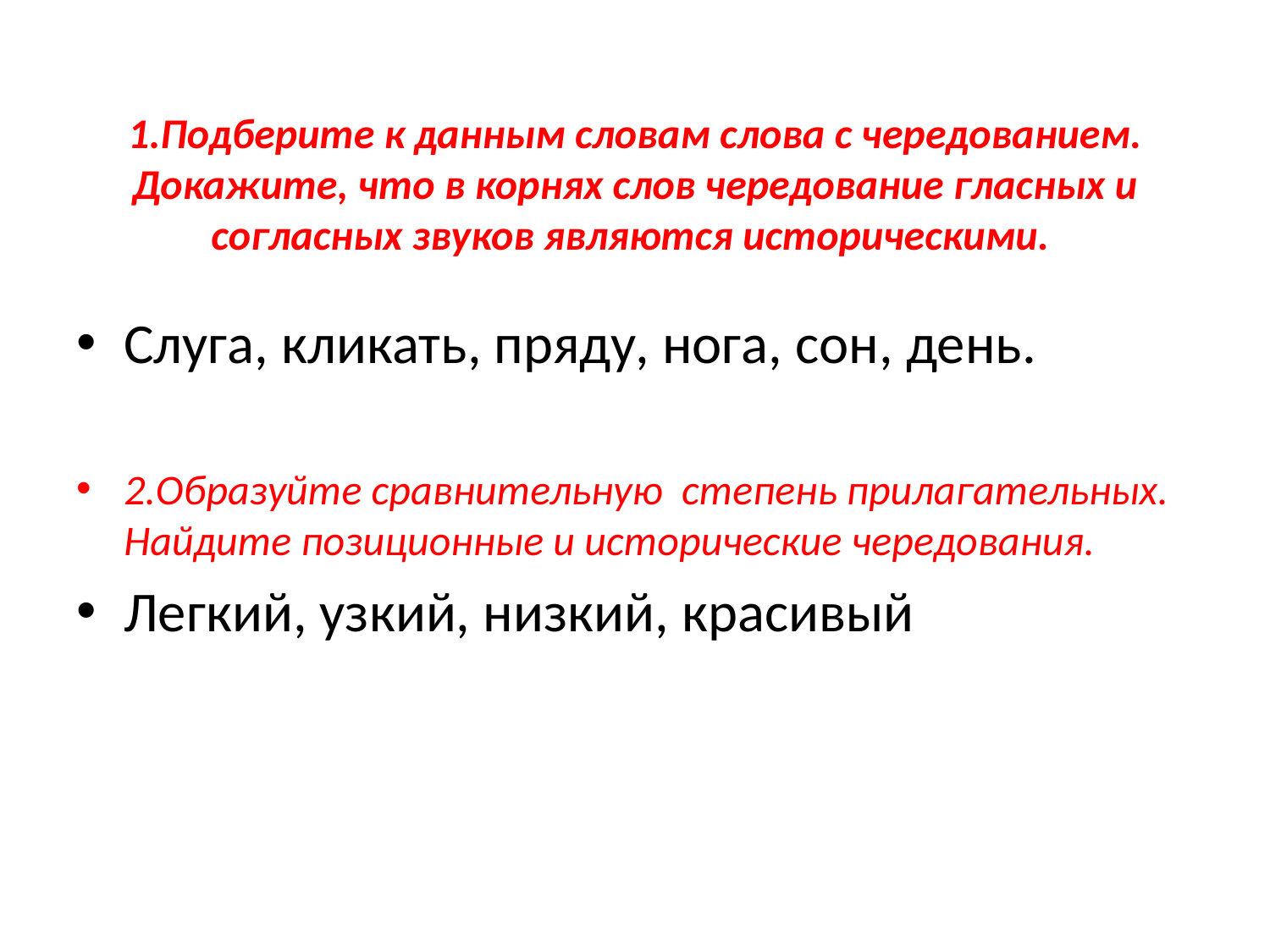

# 1.Подберите к данным словам слова с чередованием. Докажите, что в корнях слов чередование гласных и согласных звуков являются историческими.

Слуга, кликать, пряду, нога, сон, день.

2.Образуйте сравнительную  степень прилагательных. Найдите позиционные и исторические чередования.
Легкий, узкий, низкий, красивый